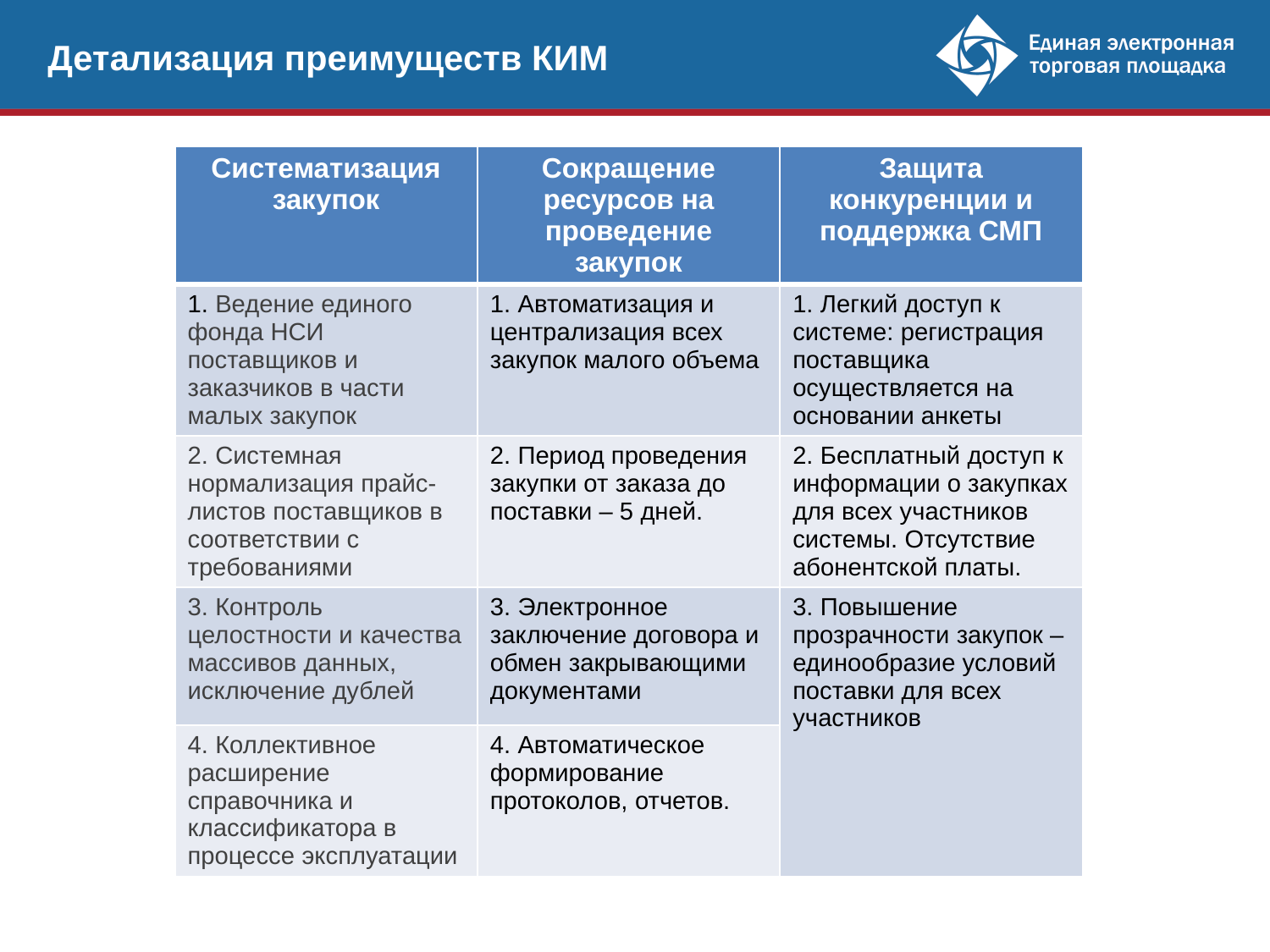

# Детализация преимуществ КИМ
| Систематизация закупок | Сокращение ресурсов на проведение закупок | Защита конкуренции и поддержка СМП |
| --- | --- | --- |
| 1. Ведение единого фонда НСИ поставщиков и заказчиков в части малых закупок | 1. Автоматизация и централизация всех закупок малого объема | 1. Легкий доступ к системе: регистрация поставщика осуществляется на основании анкеты |
| 2. Системная нормализация прайс-листов поставщиков в соответствии с требованиями | 2. Период проведения закупки от заказа до поставки – 5 дней. | 2. Бесплатный доступ к информации о закупках для всех участников системы. Отсутствие абонентской платы. |
| 3. Контроль целостности и качества массивов данных, исключение дублей | 3. Электронное заключение договора и обмен закрывающими документами | 3. Повышение прозрачности закупок – единообразие условий поставки для всех участников |
| 4. Коллективное расширение справочника и классификатора в процессе эксплуатации | 4. Автоматическое формирование протоколов, отчетов. |  |